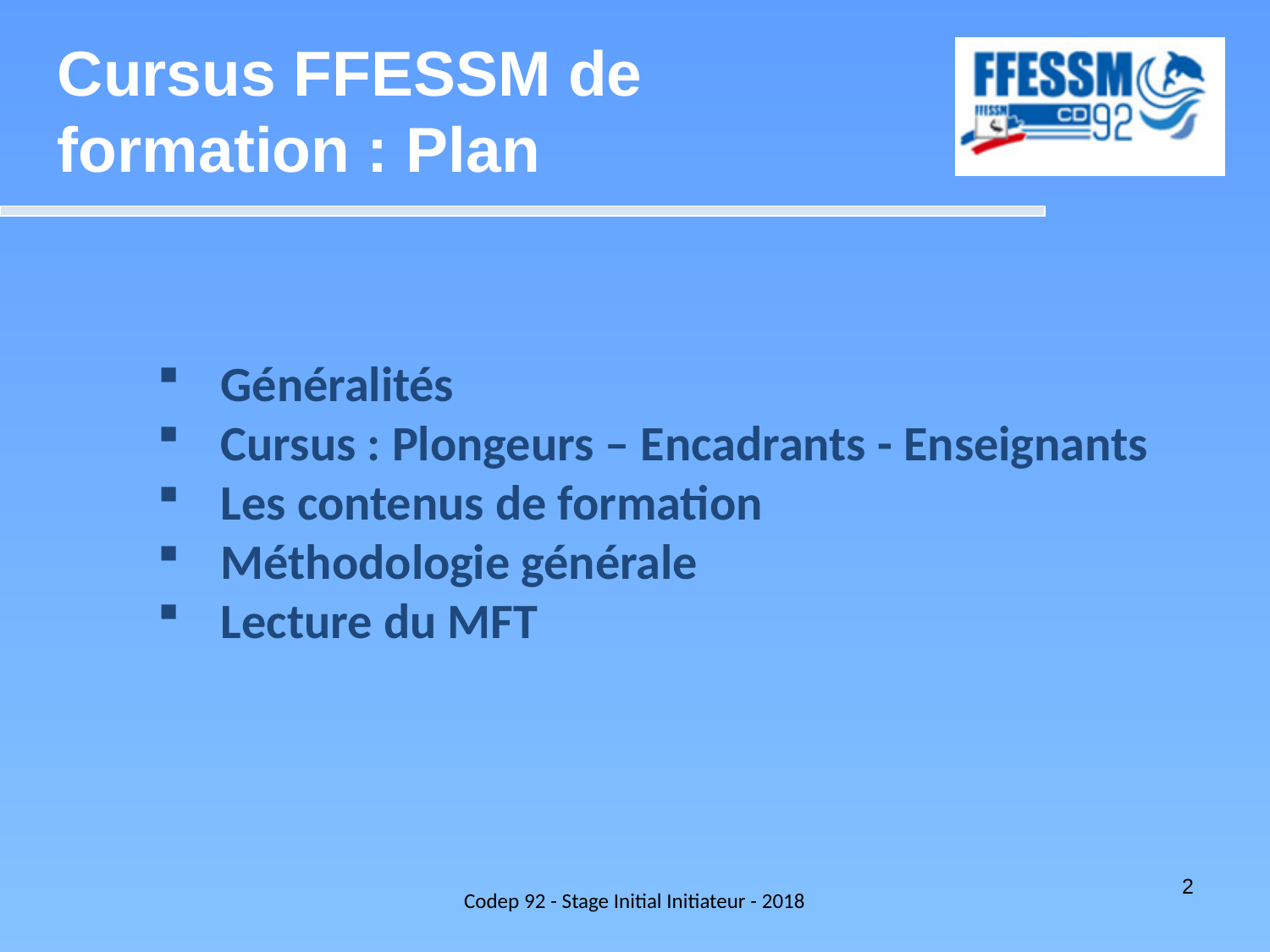

Cursus FFESSM de formation : Plan
Généralités
Cursus : Plongeurs – Encadrants - Enseignants
Les contenus de formation
Méthodologie générale
Lecture du MFT

Codep 92 - Stage Initial Initiateur - 2018
2